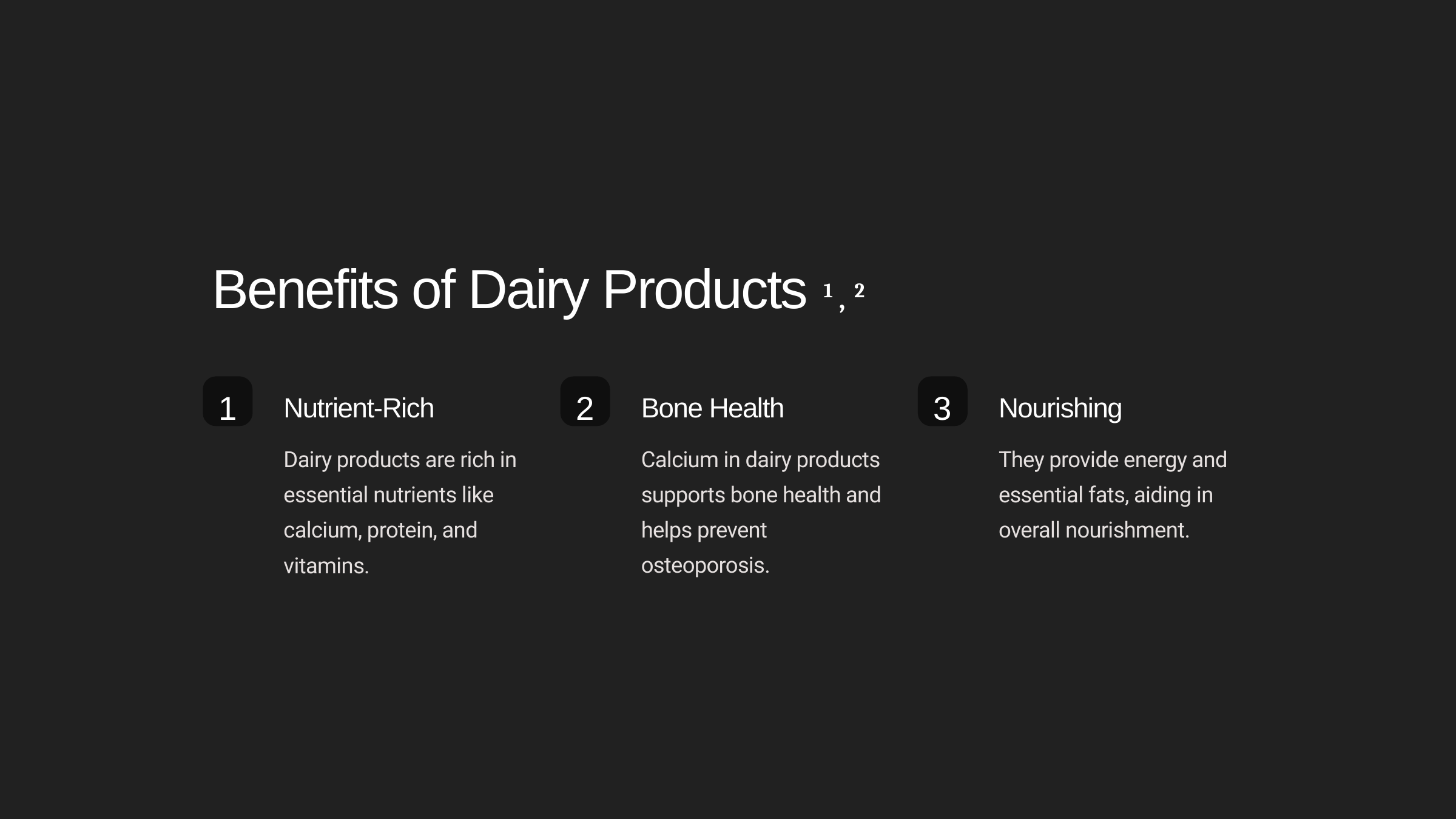

Benefits of Dairy Products 1 , 2

1
2
3
Nutrient-Rich
Bone Health
Nourishing
Dairy products are rich in essential nutrients like calcium, protein, and vitamins.
Calcium in dairy products supports bone health and helps prevent osteoporosis.
They provide energy and essential fats, aiding in overall nourishment.